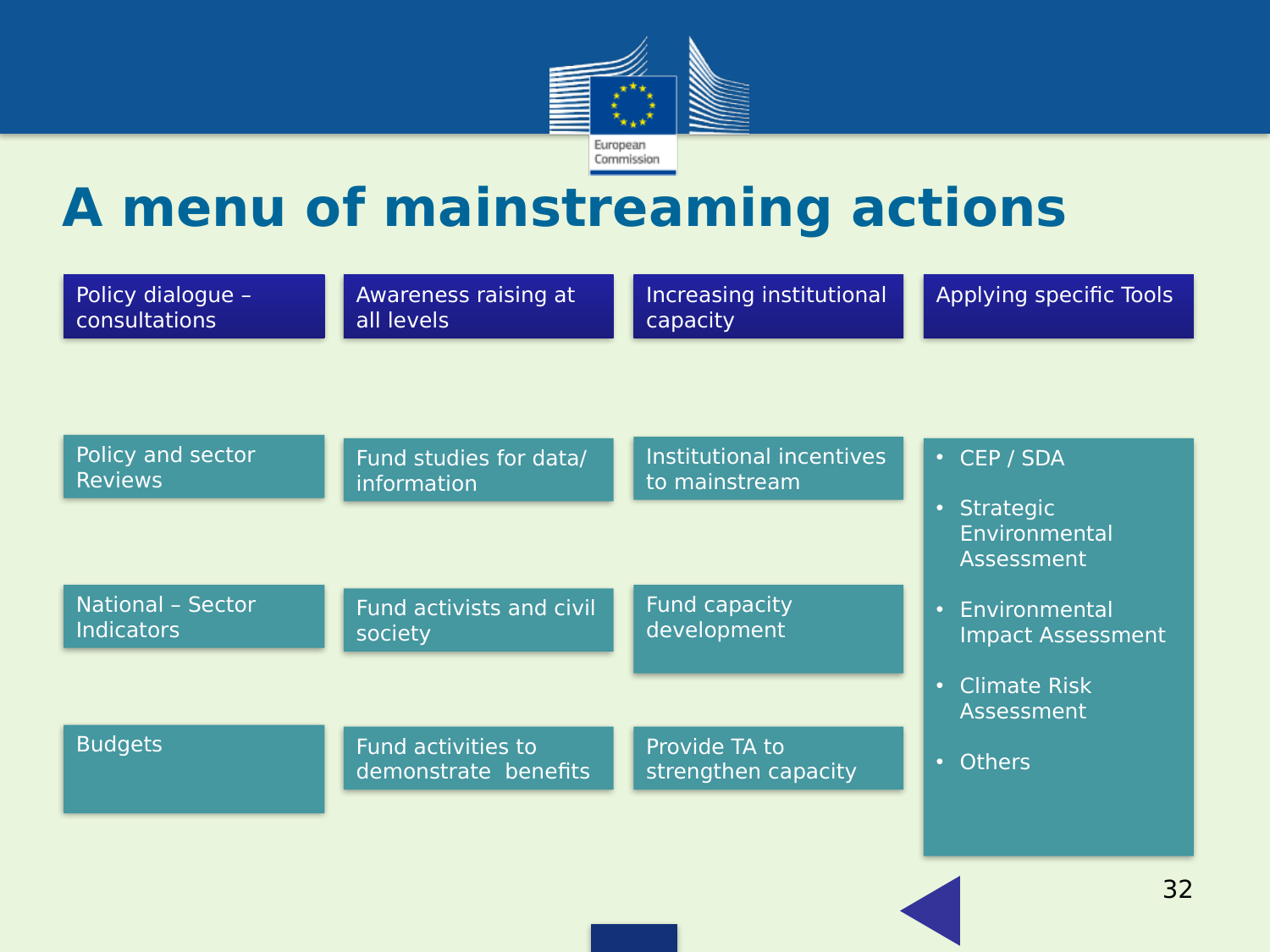

A menu of mainstreaming actions
Policy dialogue – consultations
Awareness raising at all levels
Increasing institutional capacity
Applying specific Tools

Policy and sector Reviews
Institutional incentives to mainstream
Fund studies for data/ information
CEP / SDA

Strategic Environmental Assessment

Environmental Impact Assessment

Climate Risk Assessment

Others

National – Sector Indicators
Fund capacity development

Fund activists and civil society
Budgets

Fund activities to demonstrate  benefits
Provide TA to strengthen capacity
32